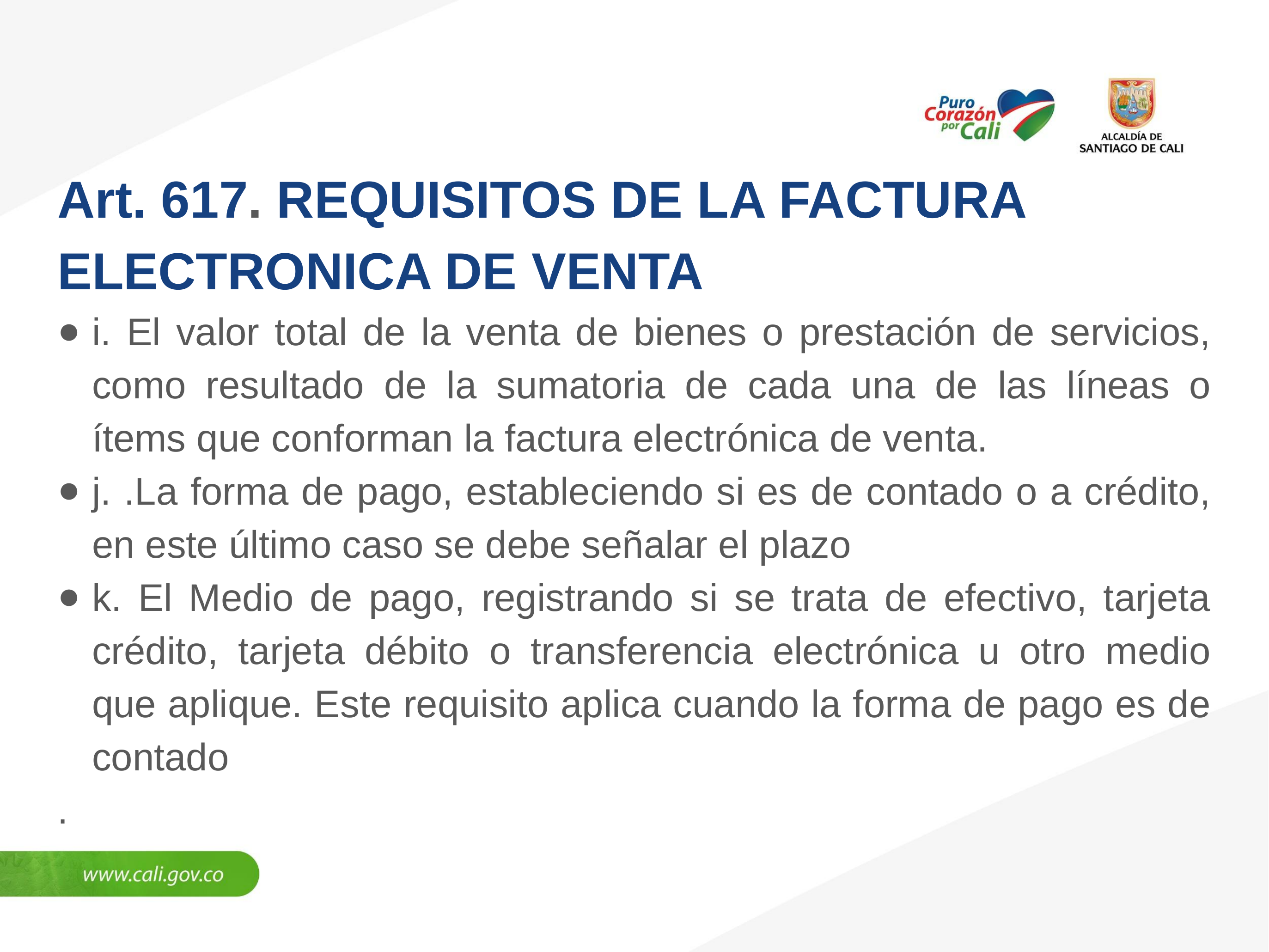

Art. 617. REQUISITOS DE LA FACTURA ELECTRONICA DE VENTA
i. El valor total de la venta de bienes o prestación de servicios, como resultado de la sumatoria de cada una de las líneas o ítems que conforman la factura electrónica de venta.
j. .La forma de pago, estableciendo si es de contado o a crédito, en este último caso se debe señalar el plazo
k. El Medio de pago, registrando si se trata de efectivo, tarjeta crédito, tarjeta débito o transferencia electrónica u otro medio que aplique. Este requisito aplica cuando la forma de pago es de contado
.